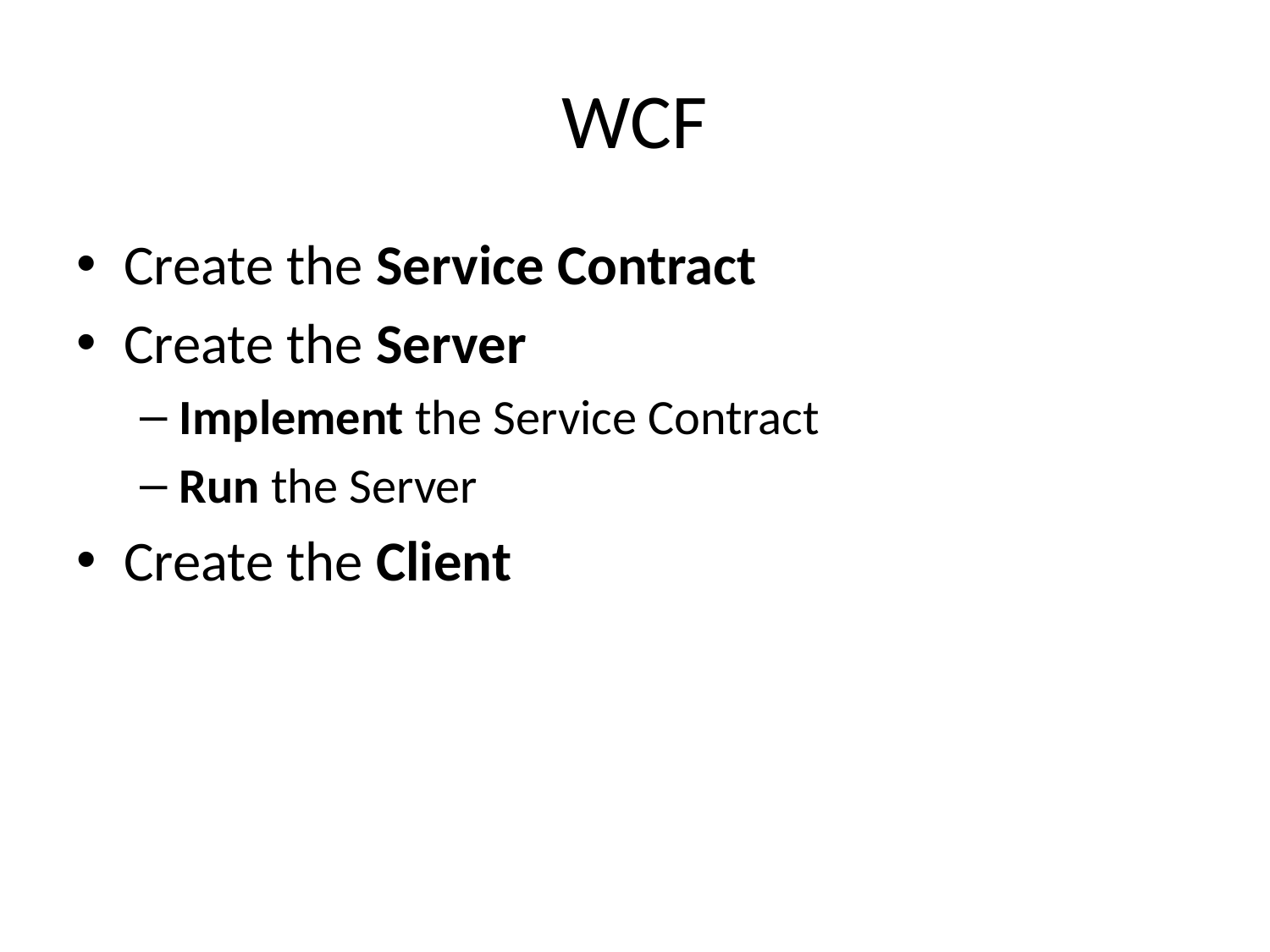

# WCF
Create the Service Contract
Create the Server
Implement the Service Contract
Run the Server
Create the Client